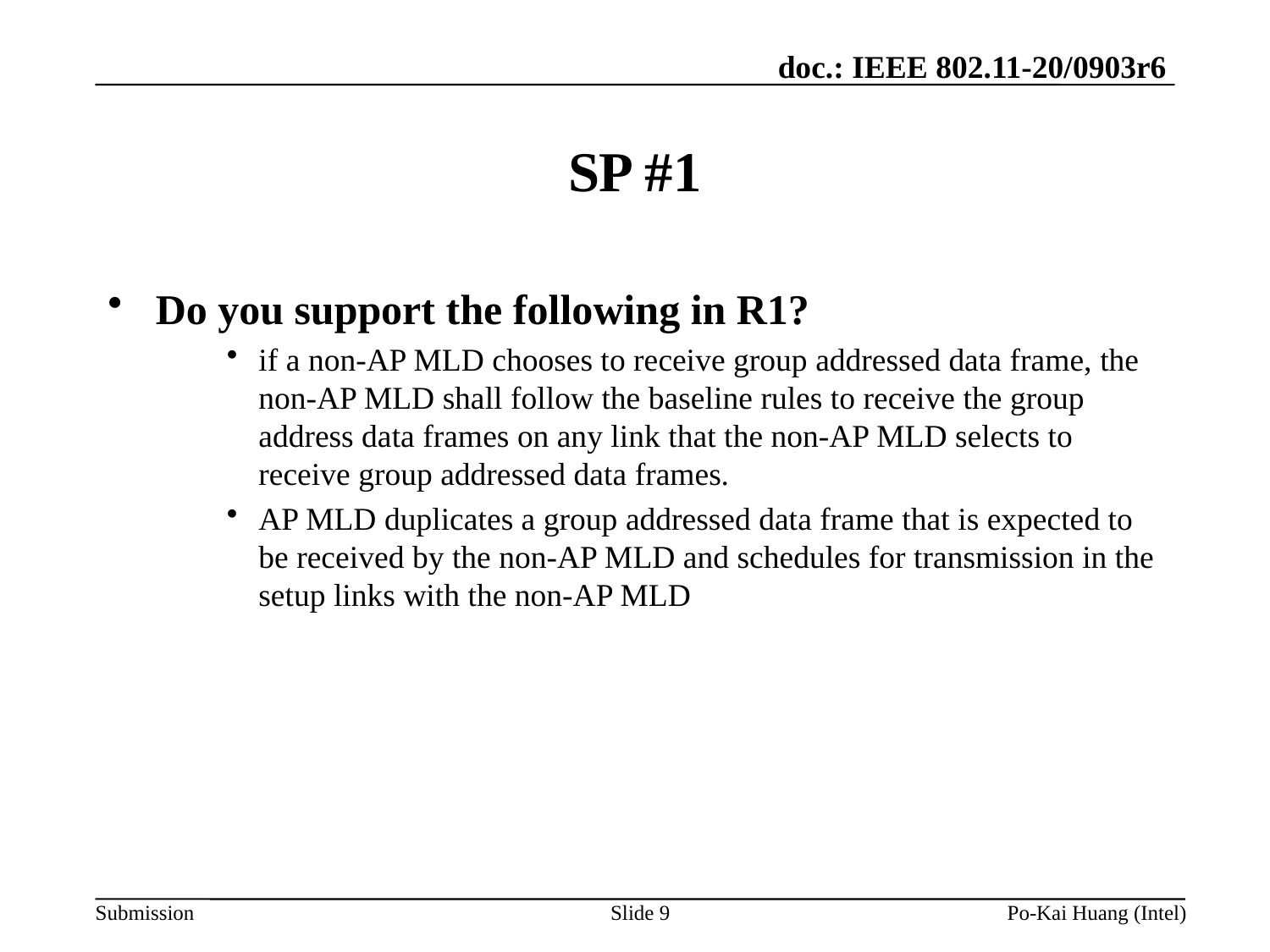

# SP #1
Do you support the following in R1?
if a non-AP MLD chooses to receive group addressed data frame, the non-AP MLD shall follow the baseline rules to receive the group address data frames on any link that the non-AP MLD selects to receive group addressed data frames.
AP MLD duplicates a group addressed data frame that is expected to be received by the non-AP MLD and schedules for transmission in the setup links with the non-AP MLD

Slide 9
Po-Kai Huang (Intel)